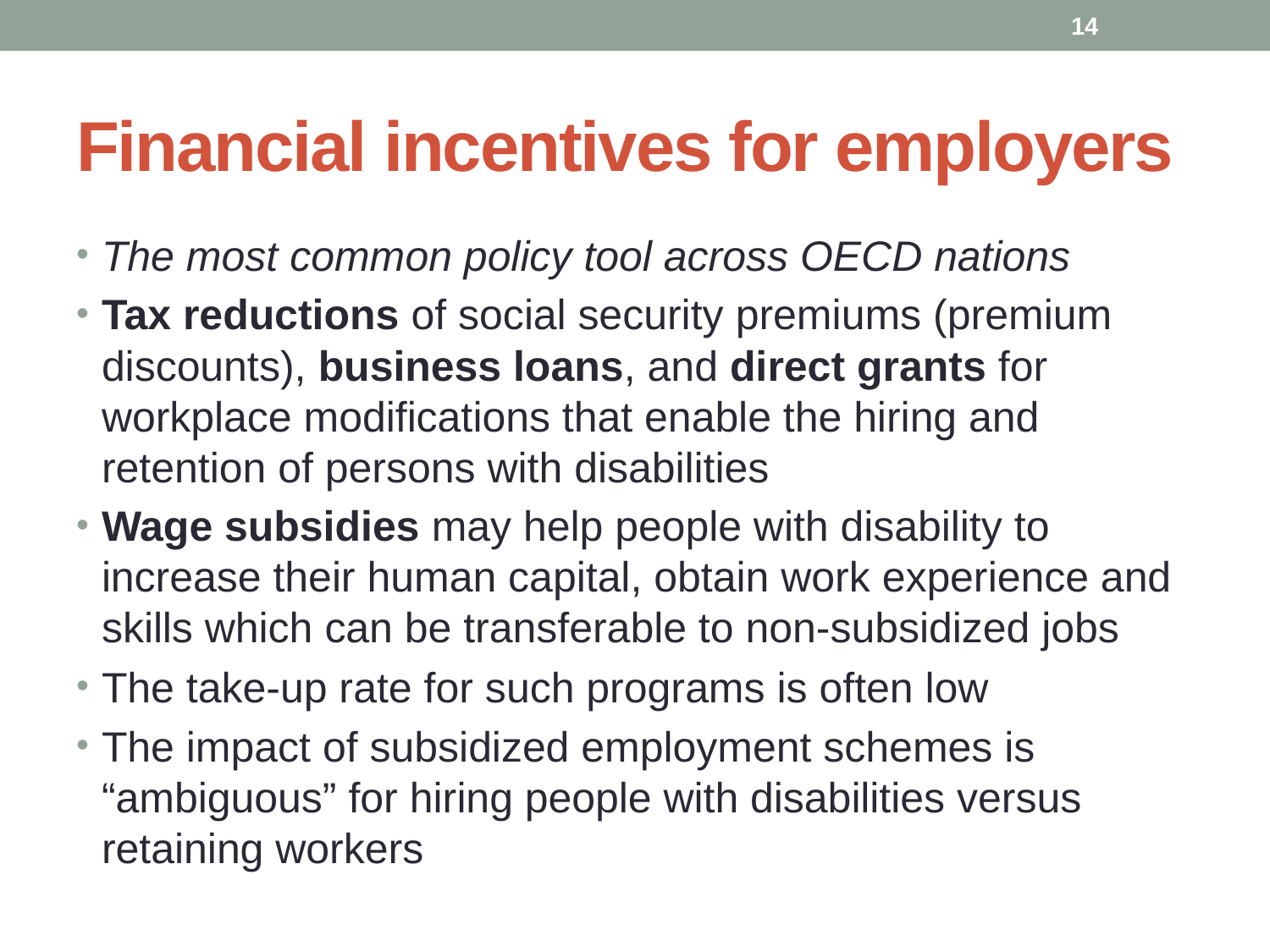

14
# Financial incentives for employers
The most common policy tool across OECD nations
Tax reductions of social security premiums (premium discounts), business loans, and direct grants for workplace modifications that enable the hiring and retention of persons with disabilities
Wage subsidies may help people with disability to increase their human capital, obtain work experience and skills which can be transferable to non-subsidized jobs
The take-up rate for such programs is often low
The impact of subsidized employment schemes is “ambiguous” for hiring people with disabilities versus retaining workers